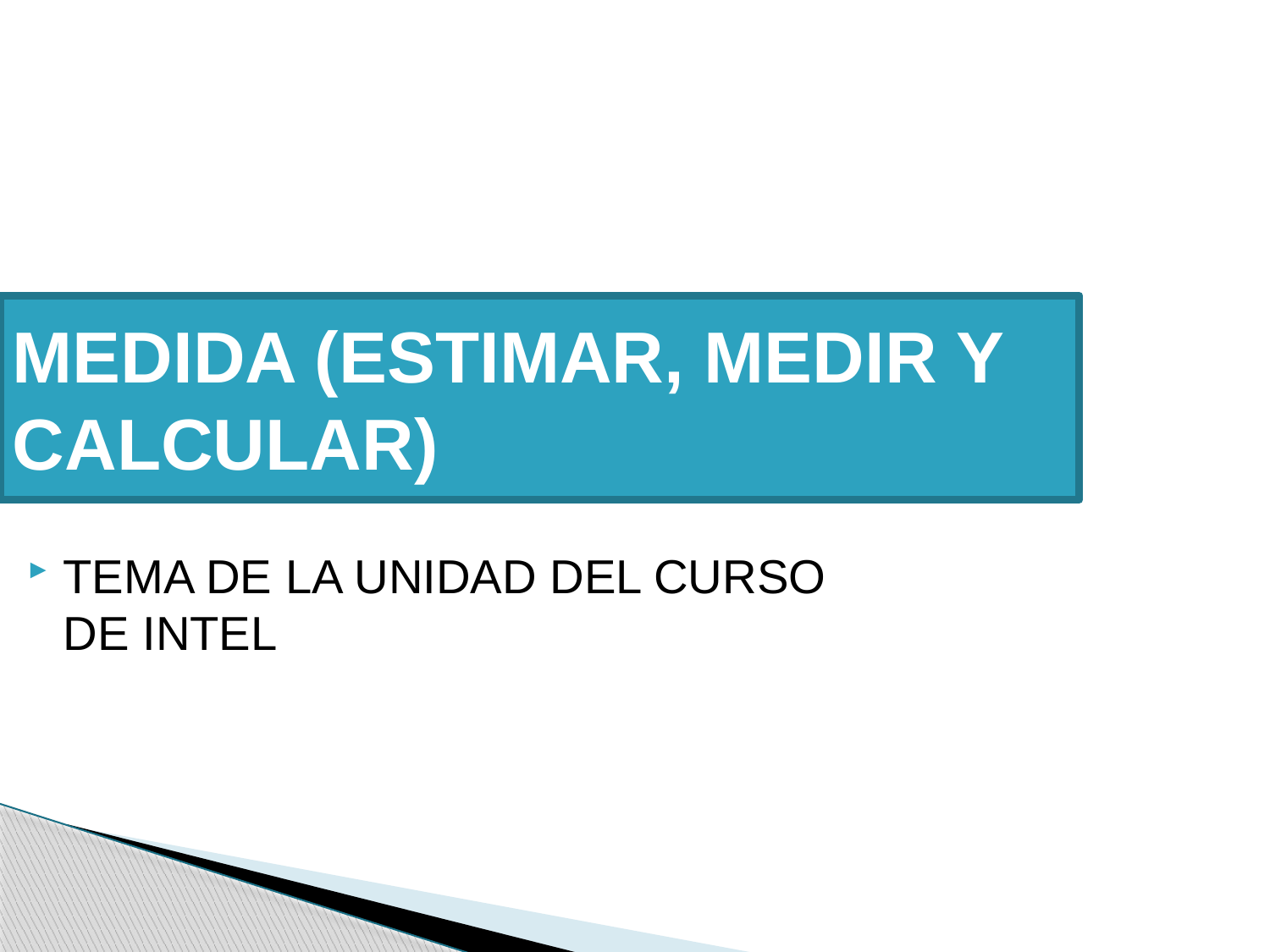

MEDIDA (ESTIMAR, MEDIR Y CALCULAR)
TEMA DE LA UNIDAD DEL CURSO DE INTEL